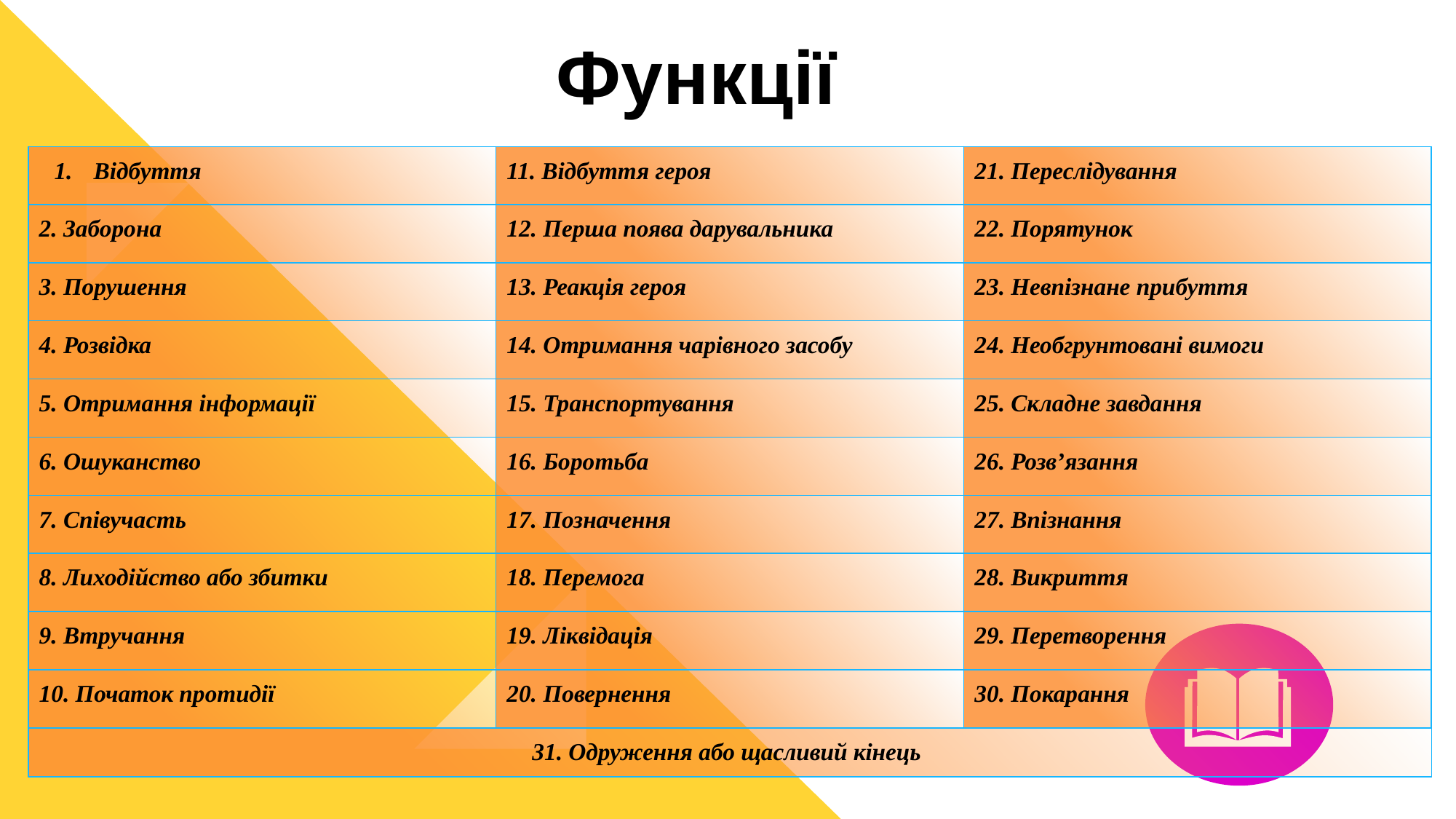

Функції

| Відбуття | 11. Відбуття героя | 21. Переслідування |
| --- | --- | --- |
| 2. Заборона | 12. Перша поява дарувальника | 22. Порятунок |
| 3. Порушення | 13. Реакція героя | 23. Невпізнане прибуття |
| 4. Розвідка | 14. Отримання чарівного засобу | 24. Необгрунтовані вимоги |
| 5. Отримання інформації | 15. Транспортування | 25. Складне завдання |
| 6. Ошуканство | 16. Боротьба | 26. Розв’язання |
| 7. Співучасть | 17. Позначення | 27. Впізнання |
| 8. Лиходійство або збитки | 18. Перемога | 28. Викриття |
| 9. Втручання | 19. Ліквідація | 29. Перетворення |
| 10. Початок протидії | 20. Повернення | 30. Покарання |

| 31. Одруження або щасливий кінець |
| --- |